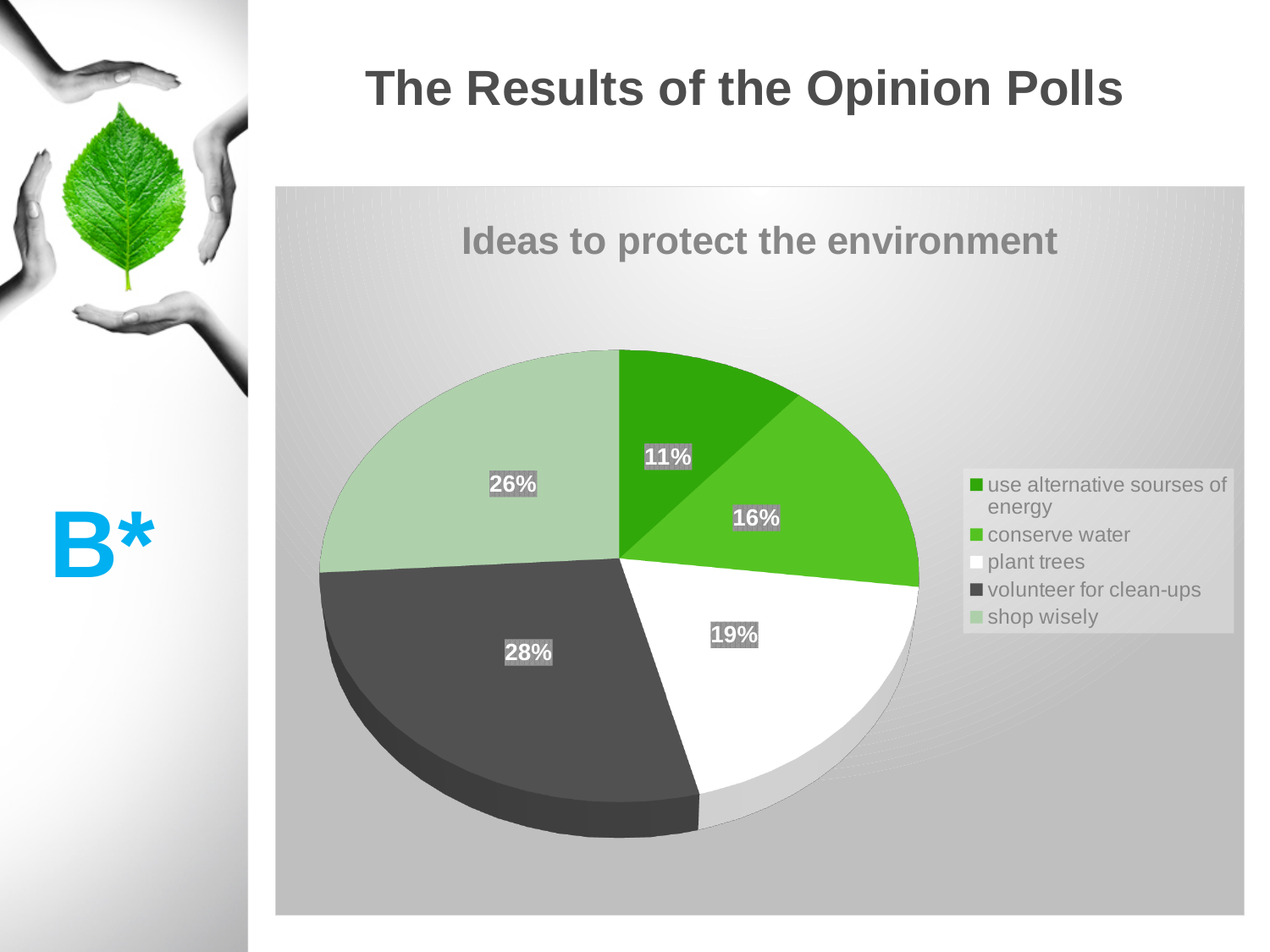

# The Results of the Opinion Polls

[unsupported chart]

B*